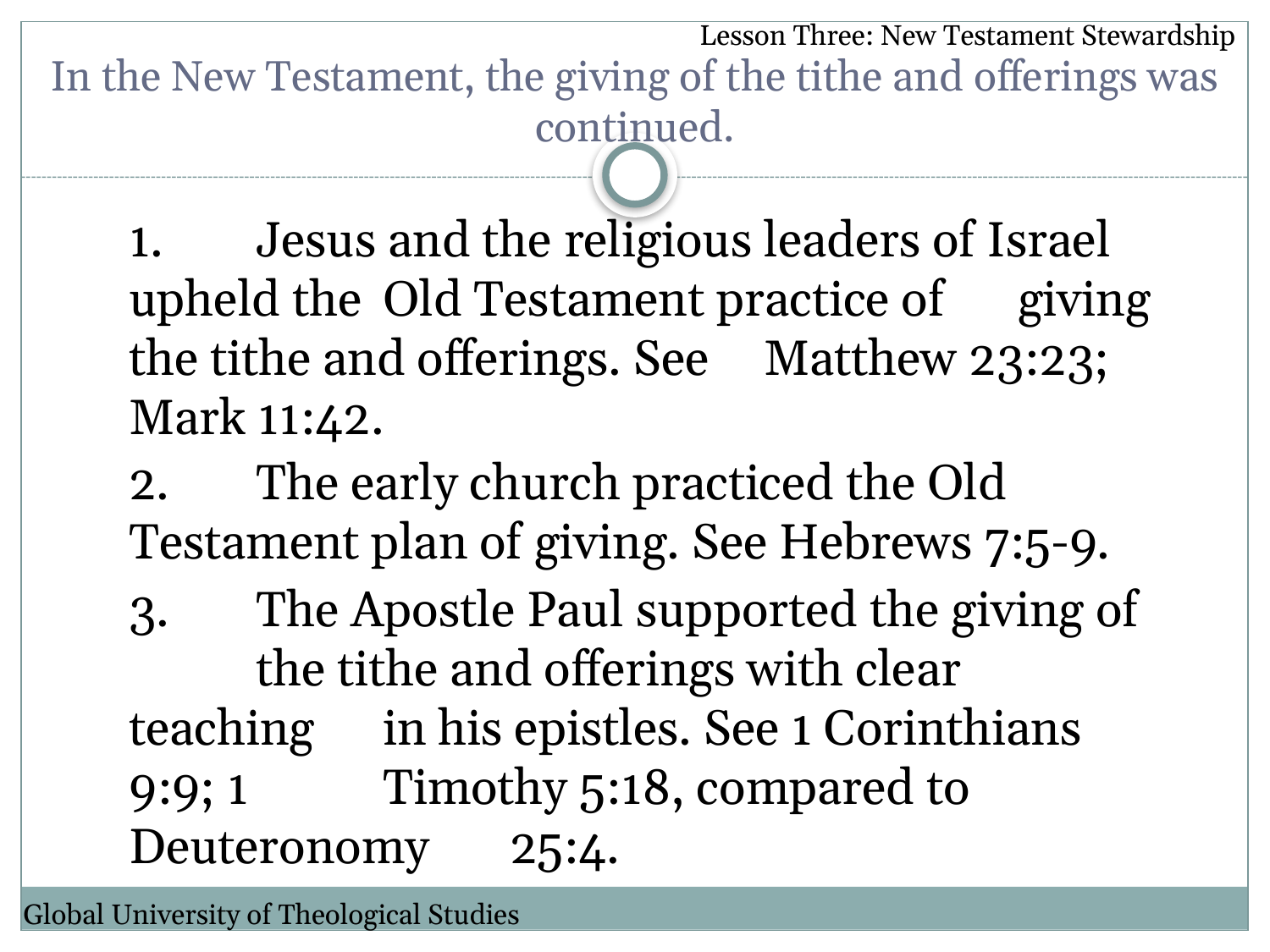

Lesson Three: New Testament Stewardship
In the New Testament, the giving of the tithe and offerings was continued.
1. 	Jesus and the religious leaders of Israel 	upheld the 	Old Testament practice of 	giving the tithe and offerings. See 	Matthew 23:23; Mark 11:42.
2.	The early church practiced the Old 	Testament plan of giving. See Hebrews 7:5-9.
3. 	The Apostle Paul supported the giving of 	the tithe and offerings with clear teaching 	in his epistles. See 1 Corinthians 9:9; 1 	Timothy 5:18, compared to Deuteronomy 	25:4.
Global University of Theological Studies